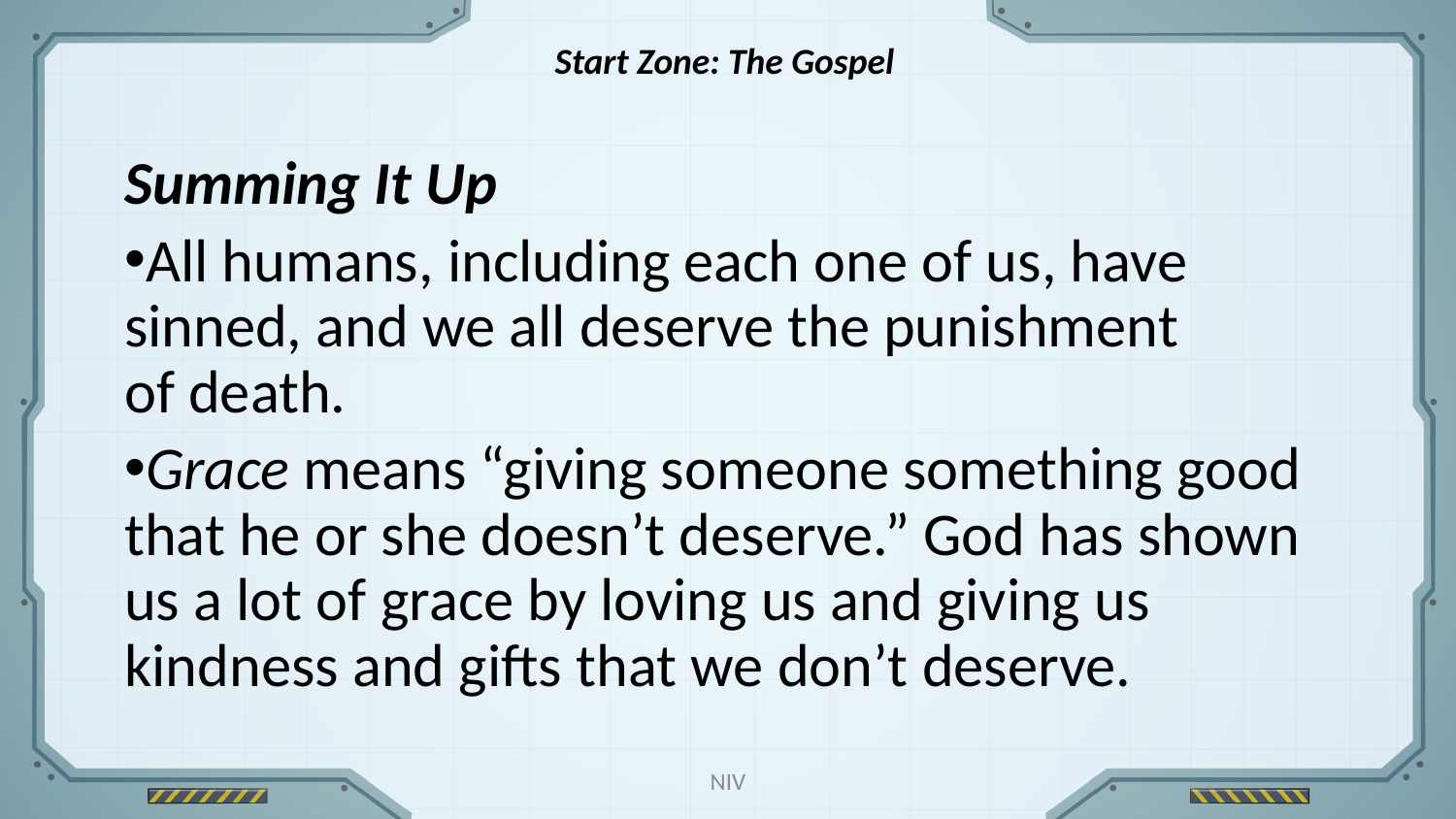

Start Zone: The Gospel
Summing It Up
All humans, including each one of us, have sinned, and we all deserve the punishment
of death.
Grace means “giving someone something good that he or she doesn’t deserve.” God has shown us a lot of grace by loving us and giving us kindness and gifts that we don’t deserve.
NIV